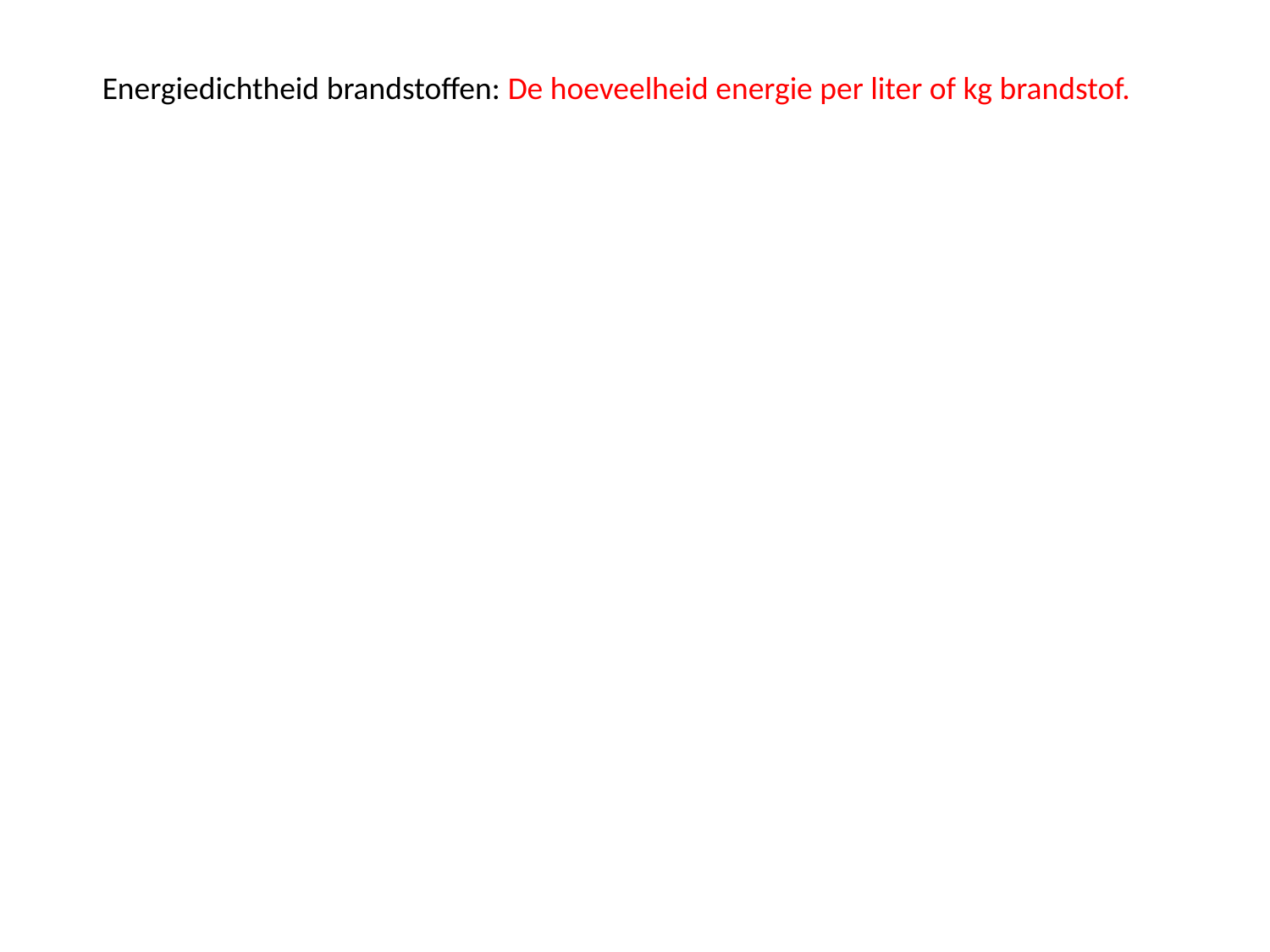

Energiedichtheid brandstoffen: De hoeveelheid energie per liter of kg brandstof.